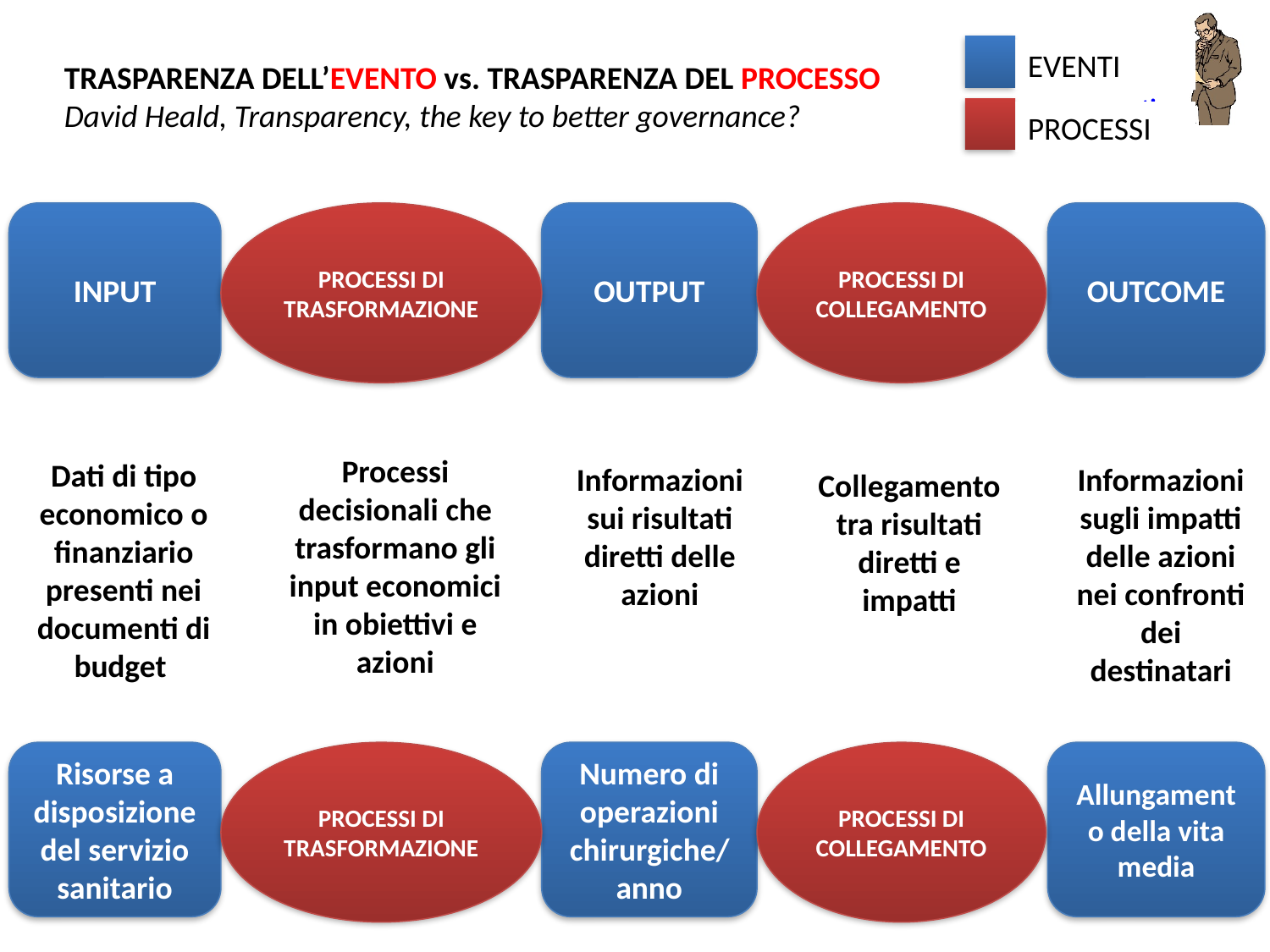

EVENTI
TRASPARENZA DELL’EVENTO vs. TRASPARENZA DEL PROCESSO
David Heald, Transparency, the key to better governance?

PROCESSI
PROCESSI DI TRASFORMAZIONE
PROCESSI DI COLLEGAMENTO
INPUT
OUTPUT
OUTCOME
Processi decisionali che trasformano gli input economici in obiettivi e azioni
Dati di tipo economico o finanziario presenti nei documenti di budget
Informazioni sui risultati diretti delle azioni
Informazioni sugli impatti delle azioni nei confronti dei destinatari
Collegamento tra risultati diretti e impatti
PROCESSI DI TRASFORMAZIONE
PROCESSI DI COLLEGAMENTO
Risorse a disposizione del servizio sanitario
Numero di operazioni chirurgiche/anno
Allungamento della vita media